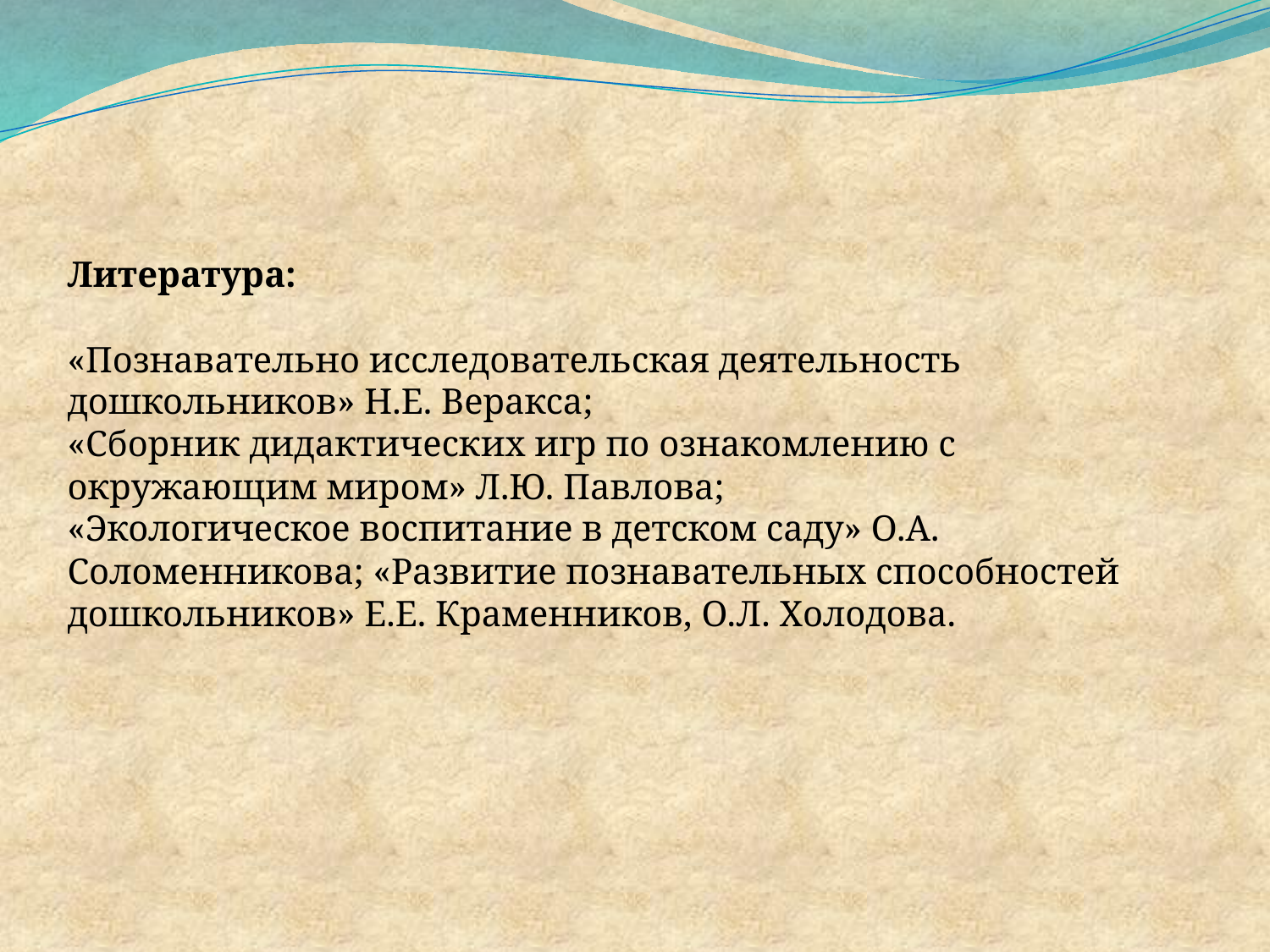

Литература:

«Познавательно исследовательская деятельность дошкольников» Н.Е. Веракса;
«Сборник дидактических игр по ознакомлению с окружающим миром» Л.Ю. Павлова;
«Экологическое воспитание в детском саду» О.А. Соломенникова; «Развитие познавательных способностей дошкольников» Е.Е. Краменников, О.Л. Холодова.